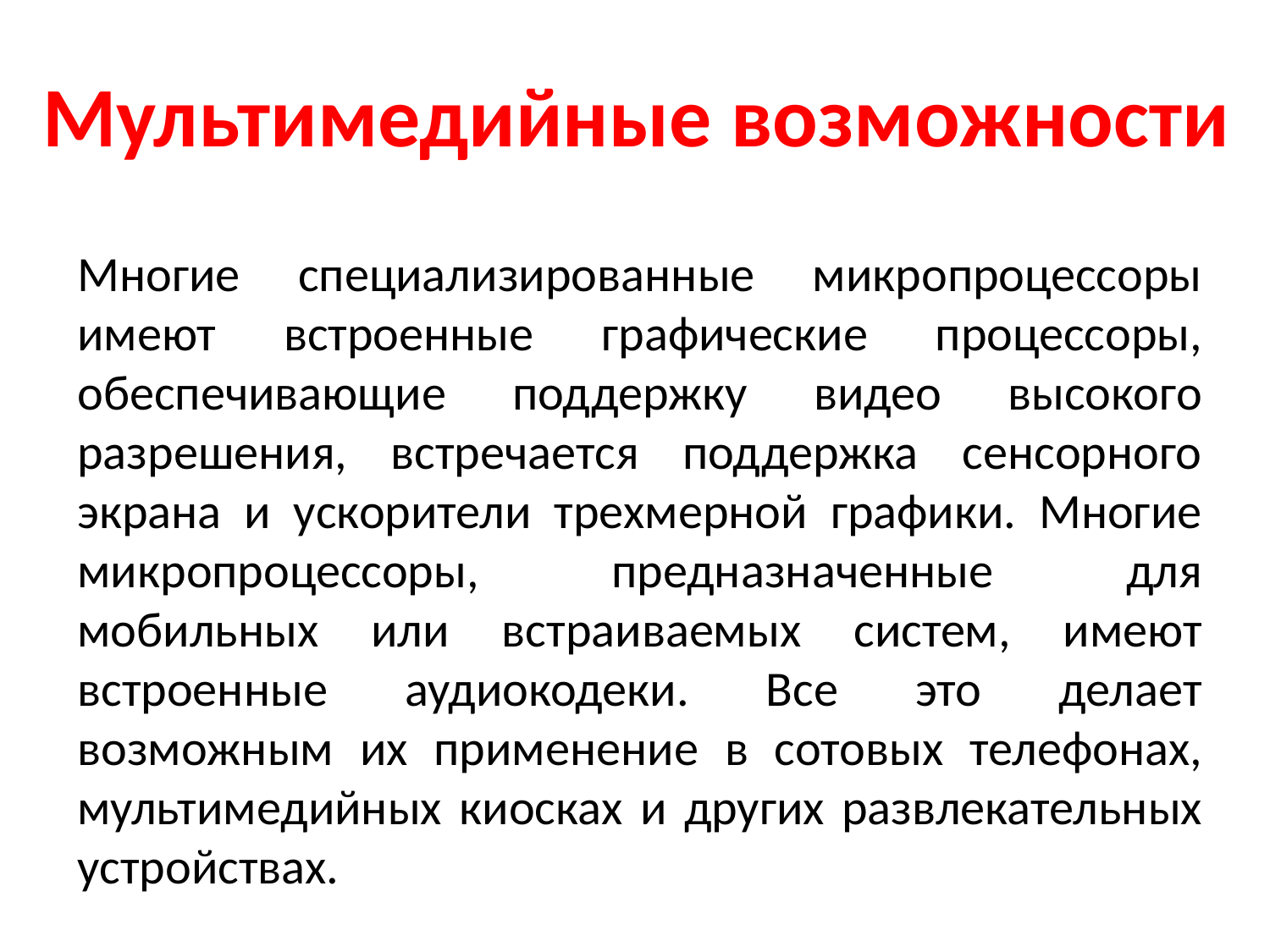

Мультимедийные возможности
Многие специализированные микропроцессоры имеют встроенные графические процессоры, обеспечивающие поддержку видео высокого разрешения, встречается поддержка сенсорного экрана и ускорители трехмерной графики. Многие микропроцессоры, предназначенные для мобильных или встраиваемых систем, имеют встроенные аудиокодеки. Все это делает возможным их применение в сотовых телефонах, мультимедийных киосках и других развлекательных устройствах.